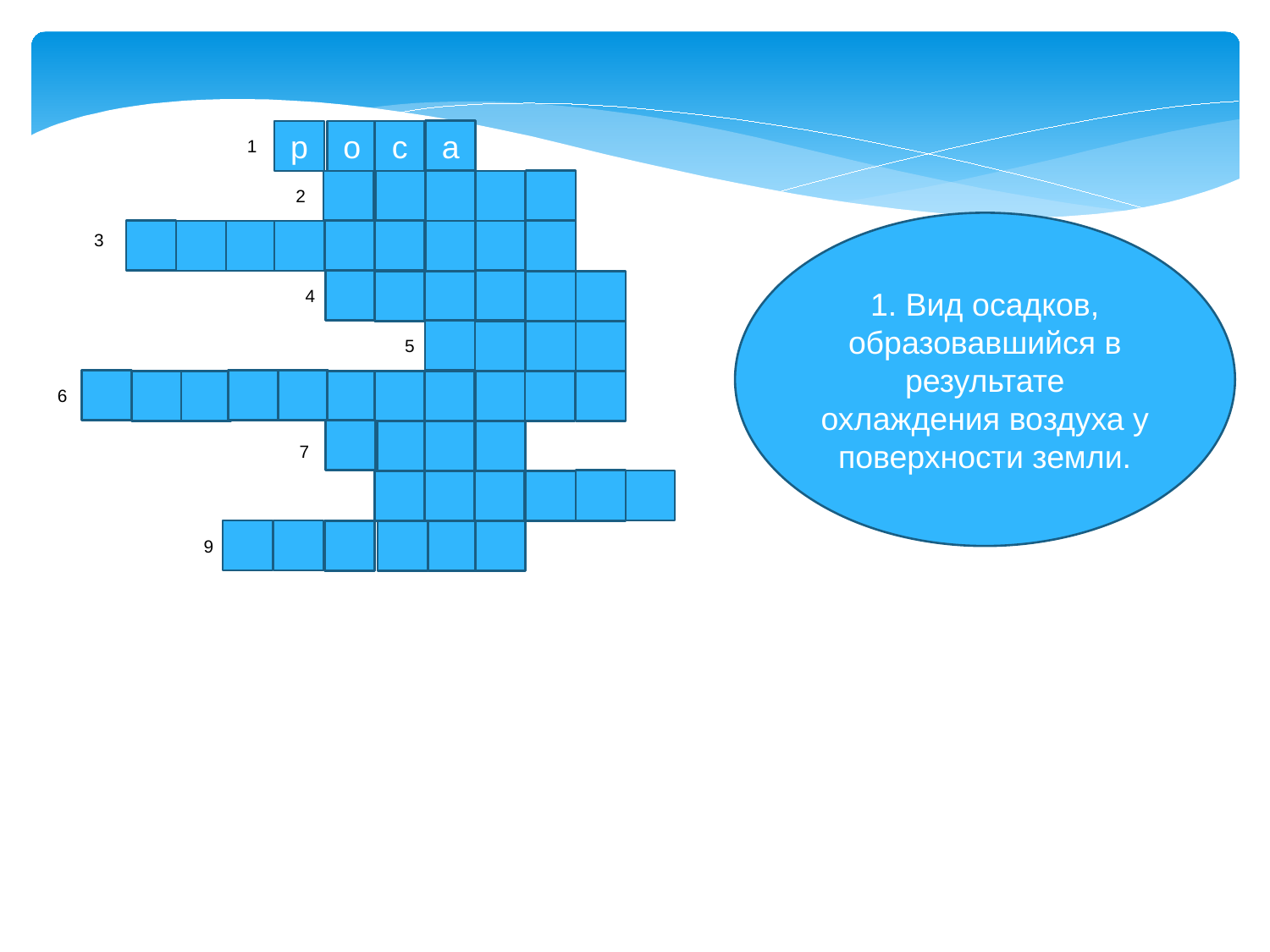

а
с
р
о
1

2
1. Вид осадков, образовавшийся в результате охлаждения воздуха у поверхности земли.

3

4

5

6

7

8

9